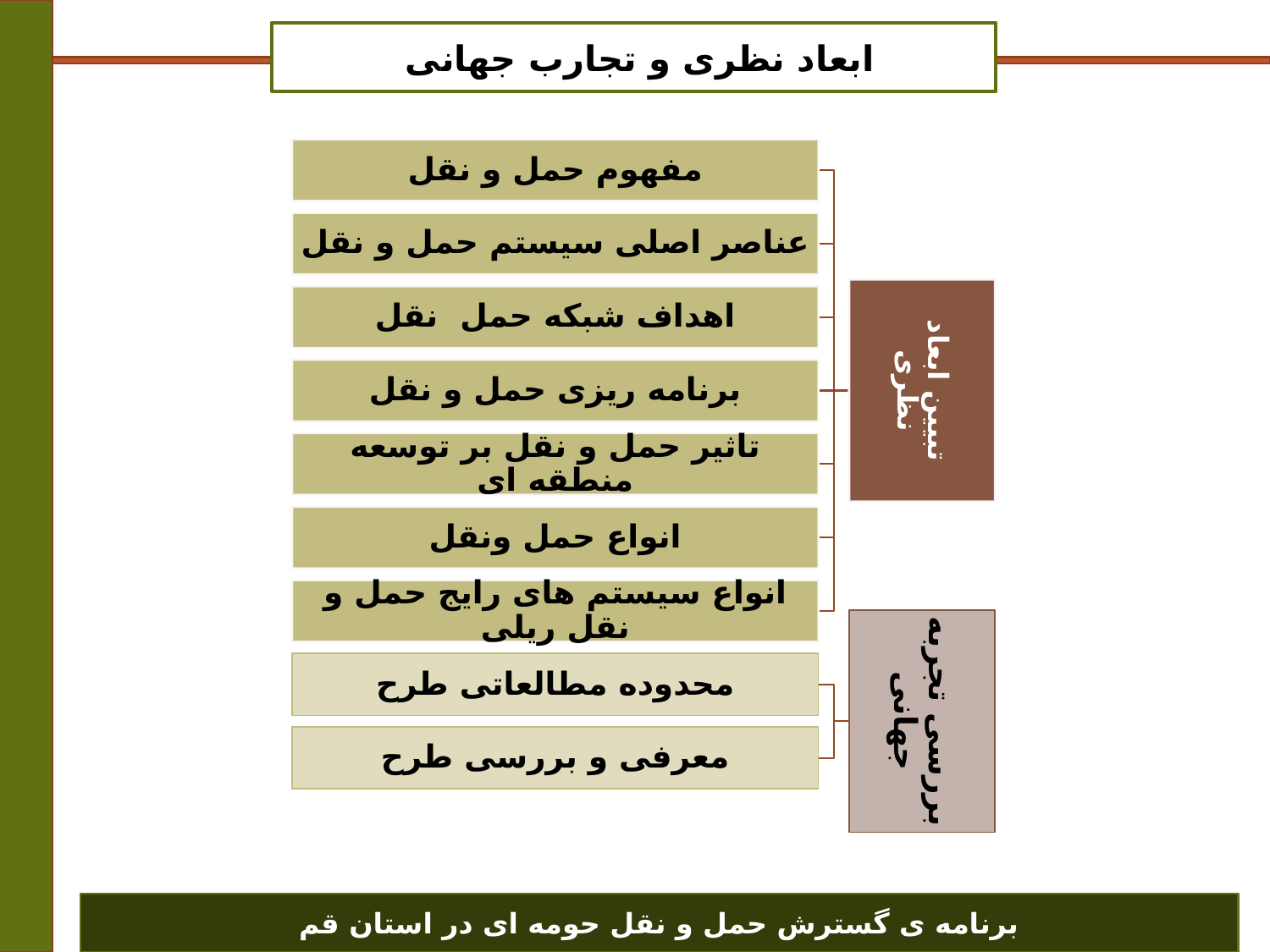

ابعاد نظری و تجارب جهانی

تبیین ابعاد نظری
مفهوم حمل و نقل
عناصر اصلی سیستم حمل و نقل
اهداف شبکه حمل  نقل
برنامه ریزی حمل و نقل
تاثیر حمل و نقل بر توسعه منطقه ای
انواع حمل ونقل
انواع سیستم های رایج حمل و نقل ریلی
بررسی تجربه جهانی
محدوده مطالعاتی طرح
معرفی و بررسی طرح
برنامه ی گسترش حمل و نقل حومه ای در استان قم